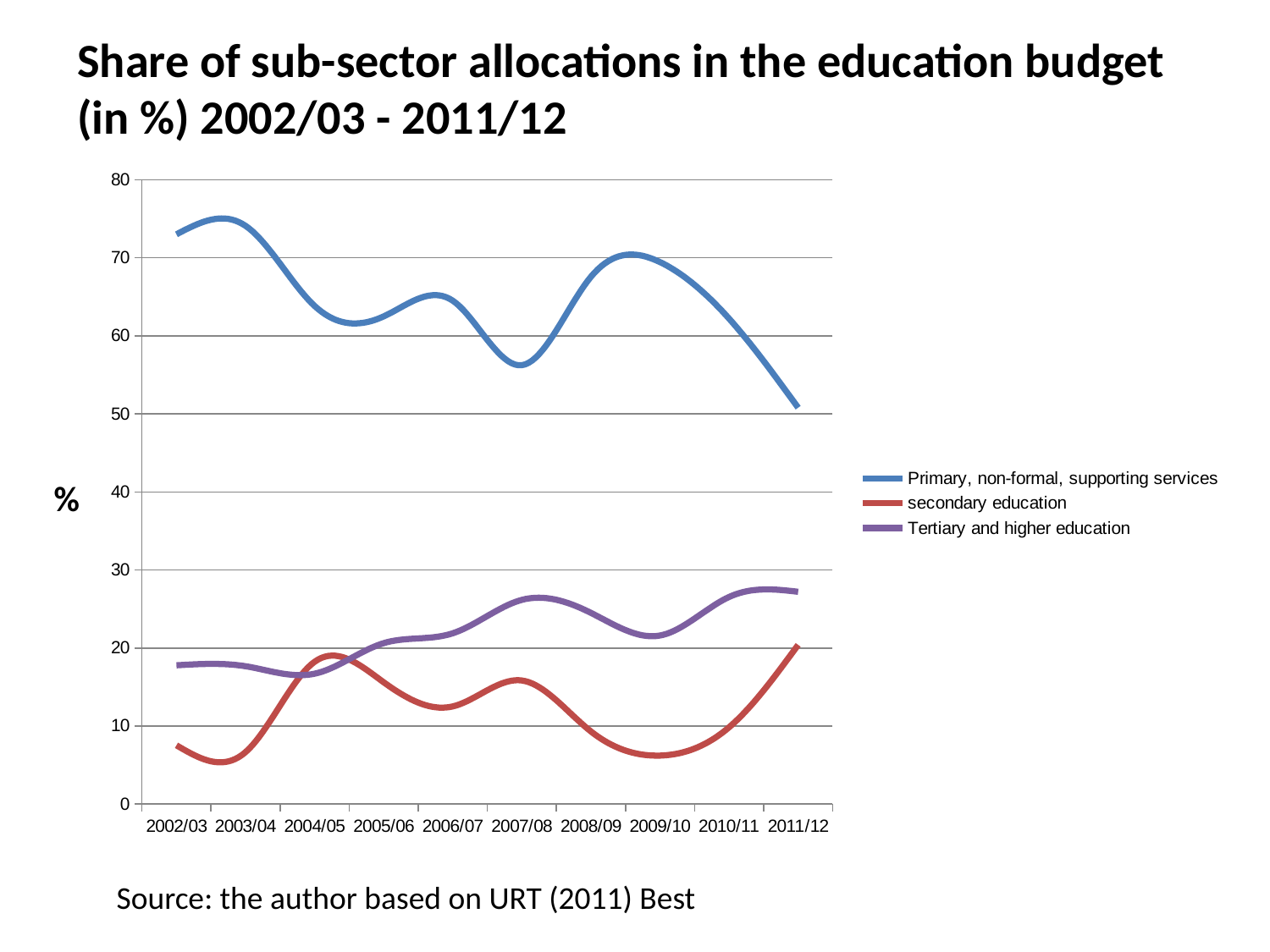

24
Share of sub-sector allocations in the education budget (in %) 2002/03 - 2011/12

### Chart

| Category | Primary, non-formal, supporting services | secondary education | Tertiary and higher education |
|---|---|---|---|
| 2002/03 | 73.0172891778819 | 7.52961338777156 | 17.7781138162206 |
| 2003/04 | 74.1036518230411 | 6.65615536496702 | 17.6614472381179 |
| 2004/05 | 63.8334208362639 | 18.2359409206629 | 16.7044745366472 |
| 2005/06 | 62.4991598671918 | 15.6052615464119 | 20.6200702873777 |
| 2006/07 | 64.5099857220184 | 12.5140407104991 | 21.8872383630279 |
| 2007/08 | 56.2474777038106 | 15.8361116463732 | 26.1660734347221 |
| 2008/09 | 67.5791332604385 | 9.30233533654182 | 24.4992910935057 |
| 2009/10 | 69.4610929525776 | 6.21153735879351 | 21.5986581799415 |
| 2010/11 | 62.216876894495 | 9.83411557641537 | 26.5363254131221 |
| 2011/12 | 50.8 | 20.4 | 27.2 |
Source: the author based on URT (2011) Best